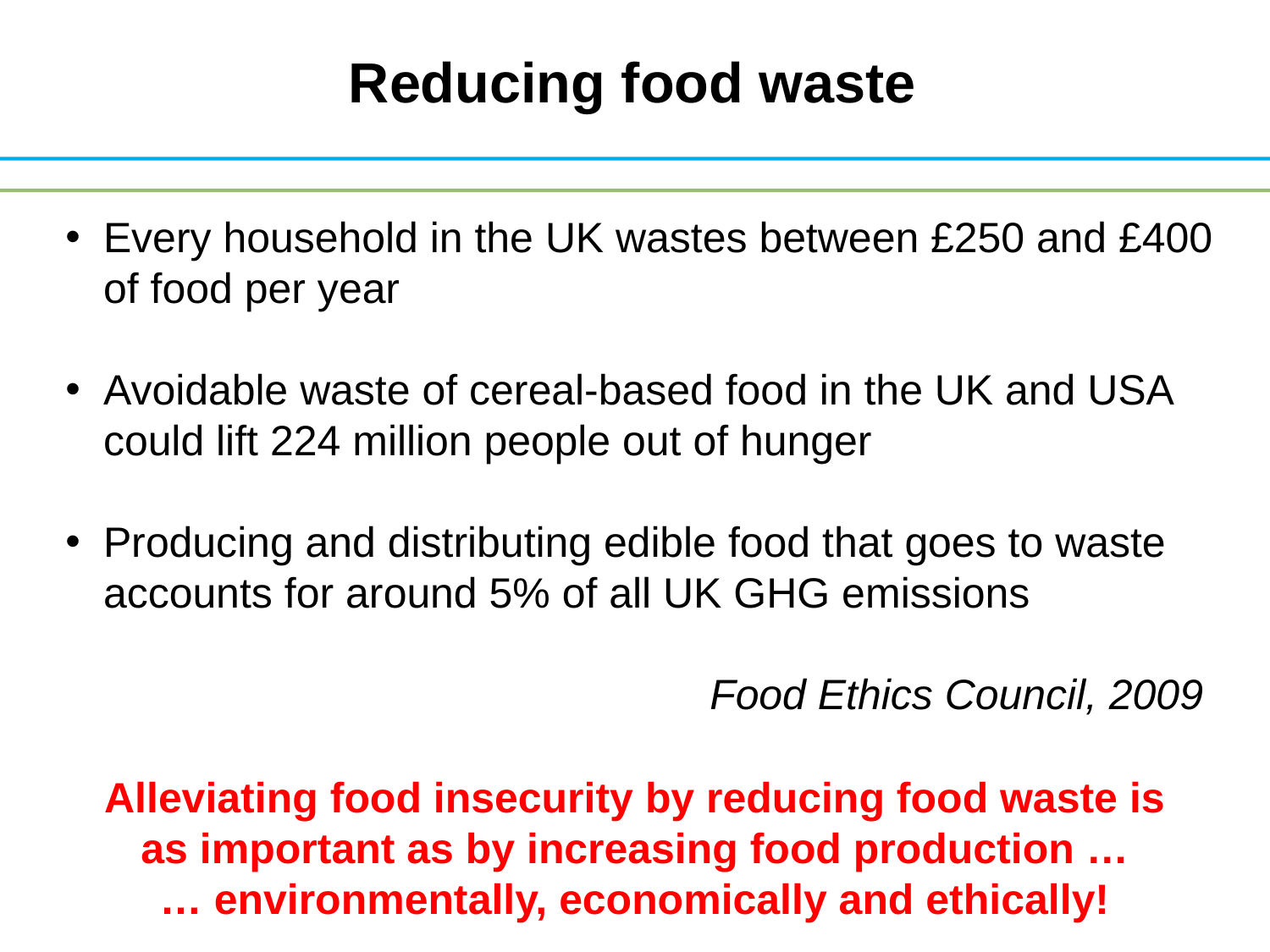

Reducing food waste

Every household in the UK wastes between £250 and £400 of food per year

Avoidable waste of cereal-based food in the UK and USA could lift 224 million people out of hunger

Producing and distributing edible food that goes to waste accounts for around 5% of all UK GHG emissions

Food Ethics Council, 2009
Alleviating food insecurity by reducing food waste is as important as by increasing food production …
… environmentally, economically and ethically!